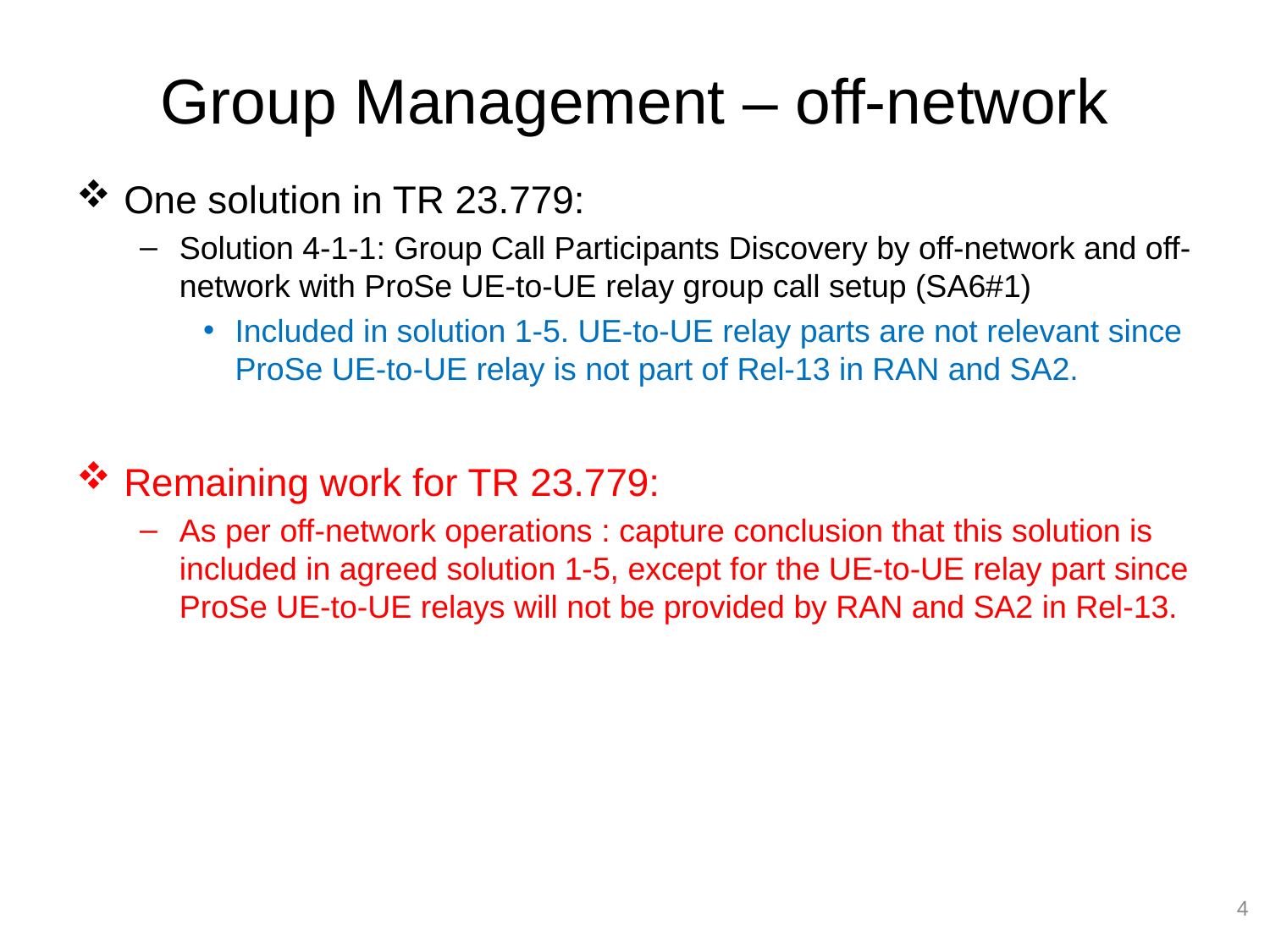

# Group Management – off-network
One solution in TR 23.779:
Solution 4-1-1: Group Call Participants Discovery by off-network and off-network with ProSe UE-to-UE relay group call setup (SA6#1)
Included in solution 1-5. UE-to-UE relay parts are not relevant since ProSe UE-to-UE relay is not part of Rel-13 in RAN and SA2.

Remaining work for TR 23.779:
As per off-network operations : capture conclusion that this solution is included in agreed solution 1-5, except for the UE-to-UE relay part since ProSe UE-to-UE relays will not be provided by RAN and SA2 in Rel-13.
4